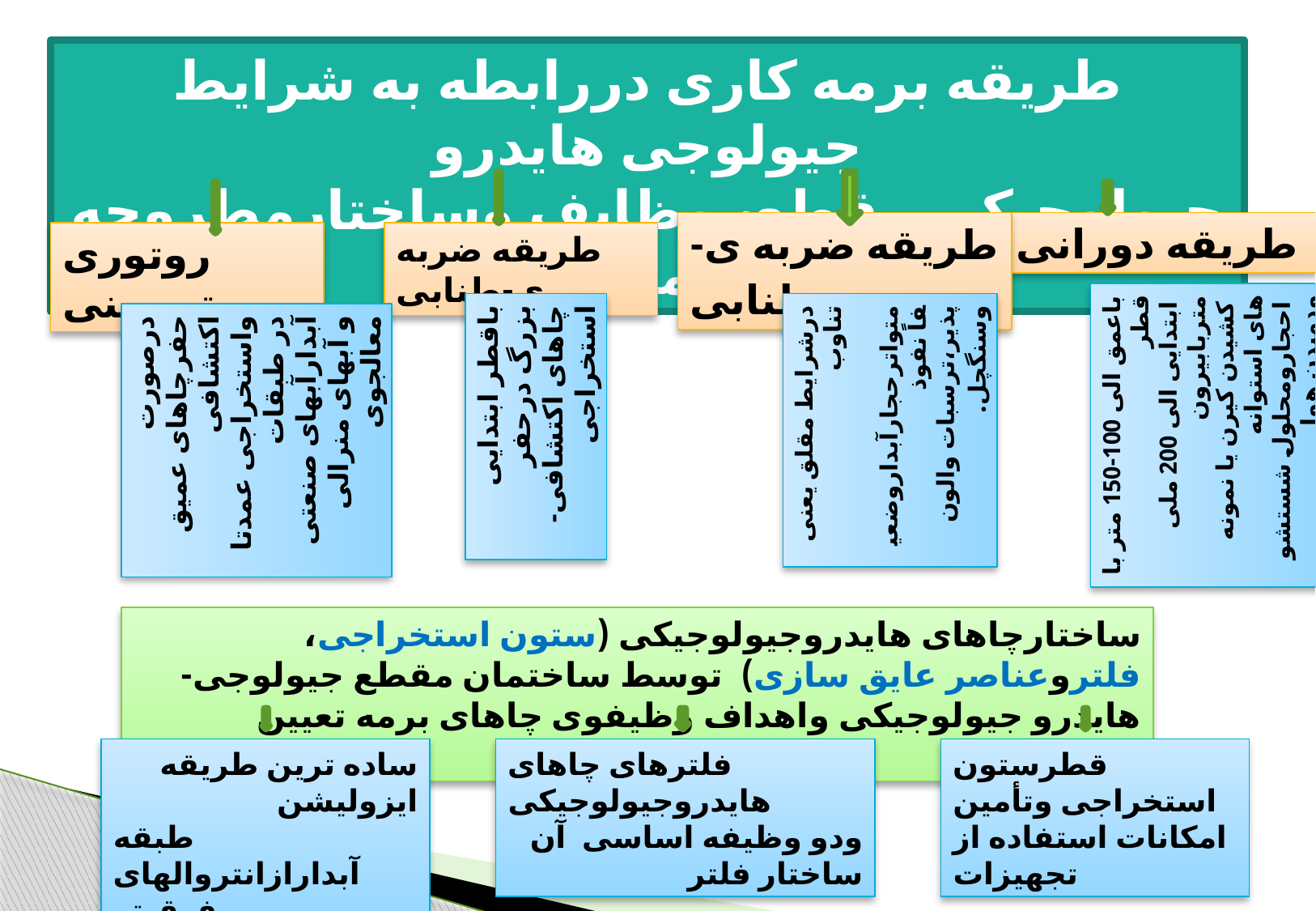

طریقه برمه کاری دررابطه به شرایط جیولوجی هایدرو
جیولوجیکی مقطع، وظایف وساختارمطروحه انتخاب می ګردد.

طریقه ضربه ی-طنابی
طریقه دورانی
روتوری وتوربینی
طریقه ضربه ی-طنابی
درصورت حفرچاهای عمیق اکتشافی واستخراجی عمدتا
در طبقات آبدارآبهای صنعتی
و آبهای منرالی معالجوی
باعمق الی 100-150 متر با قطر
 ابتدایی الی 200 ملی متربابیرون
 کشیدن کیرن یا نمونه های استوانه
 احجارومحلول شستشو ودمیدن هوا
درشرایط مقلق یعنی تناوب
 متواترحجارآبداروضعیفاً نفوذ
پذیر،ترسبات والون وسنگچل.
باقطر ابتدایی بزرگ درحفر
چاهای اکتشافی-استخراجی
ساختارچاهای هایدروجیولوجیکی (ستون استخراجی، فلتروعناصر عایق سازی)  توسط ساختمان مقطع جیولوجی-هایدرو جیولوجیکی واهداف وظیفوی چاهای برمه تعیین میکردد.

ساده ترین طریقه ایزولیشن
طبقه آبدارازانتروالهای فوق تر
فلترهای چاهای هایدروجیولوجیکی
ودو وظیفه اساسی  آن ساختار فلتر
قطرستون استخراجی وتأمین
امکانات استفاده از تجهیزات